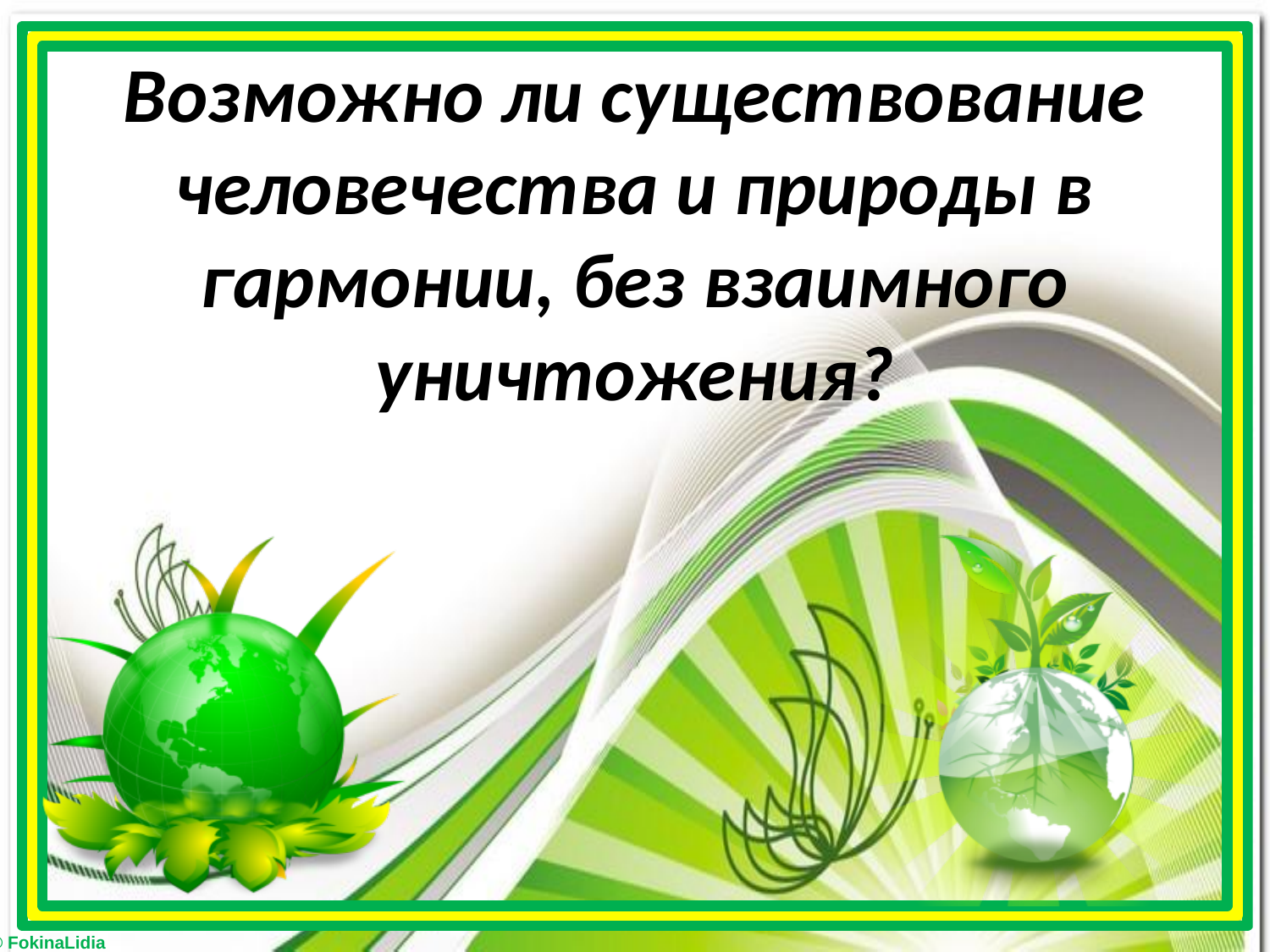

# Возможно ли существование человечества и природы в гармонии, без взаимного уничтожения?